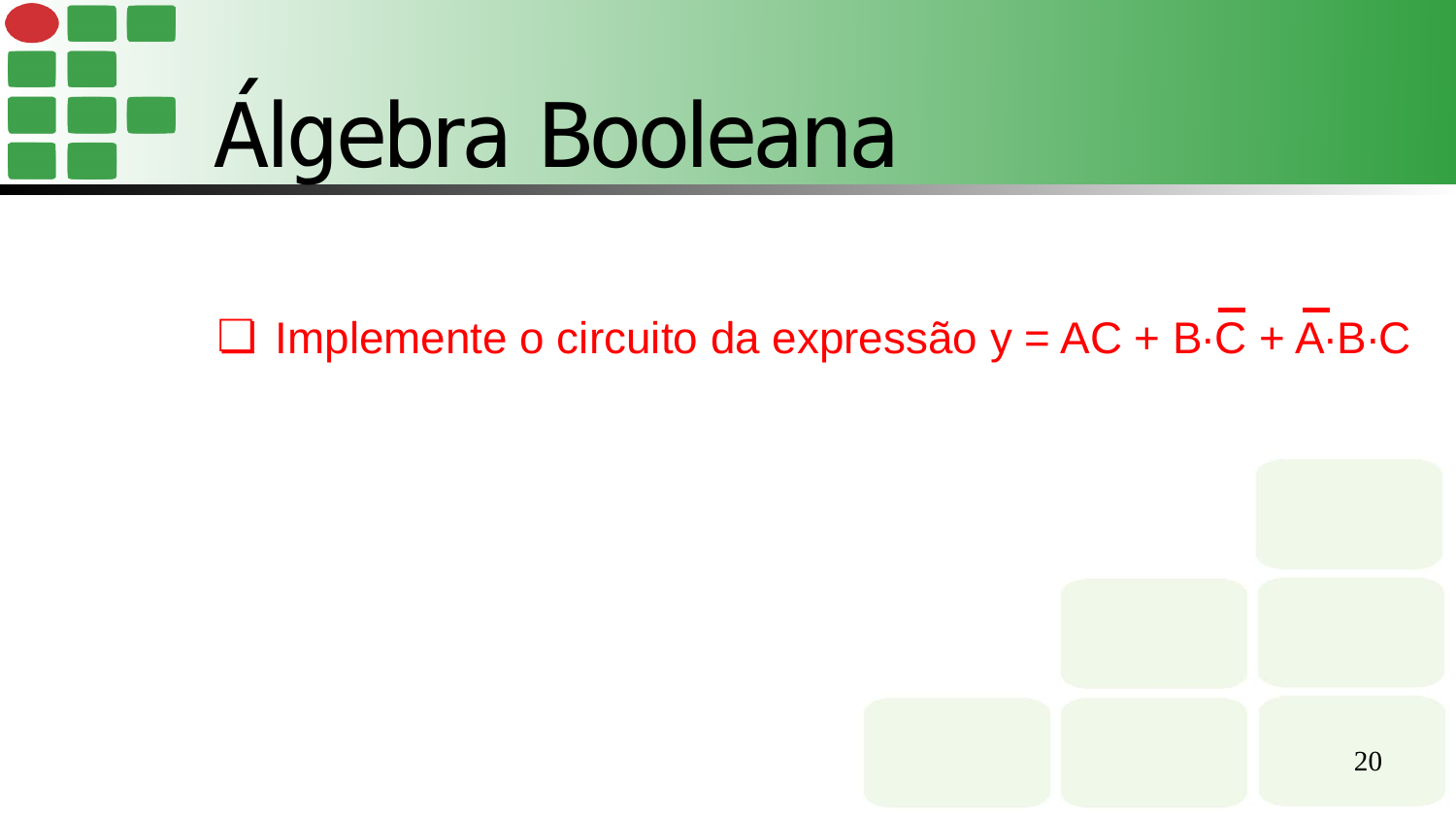

Álgebra Booleana

Implemente o circuito da expressão y = AC + B∙C + A∙B∙C

20